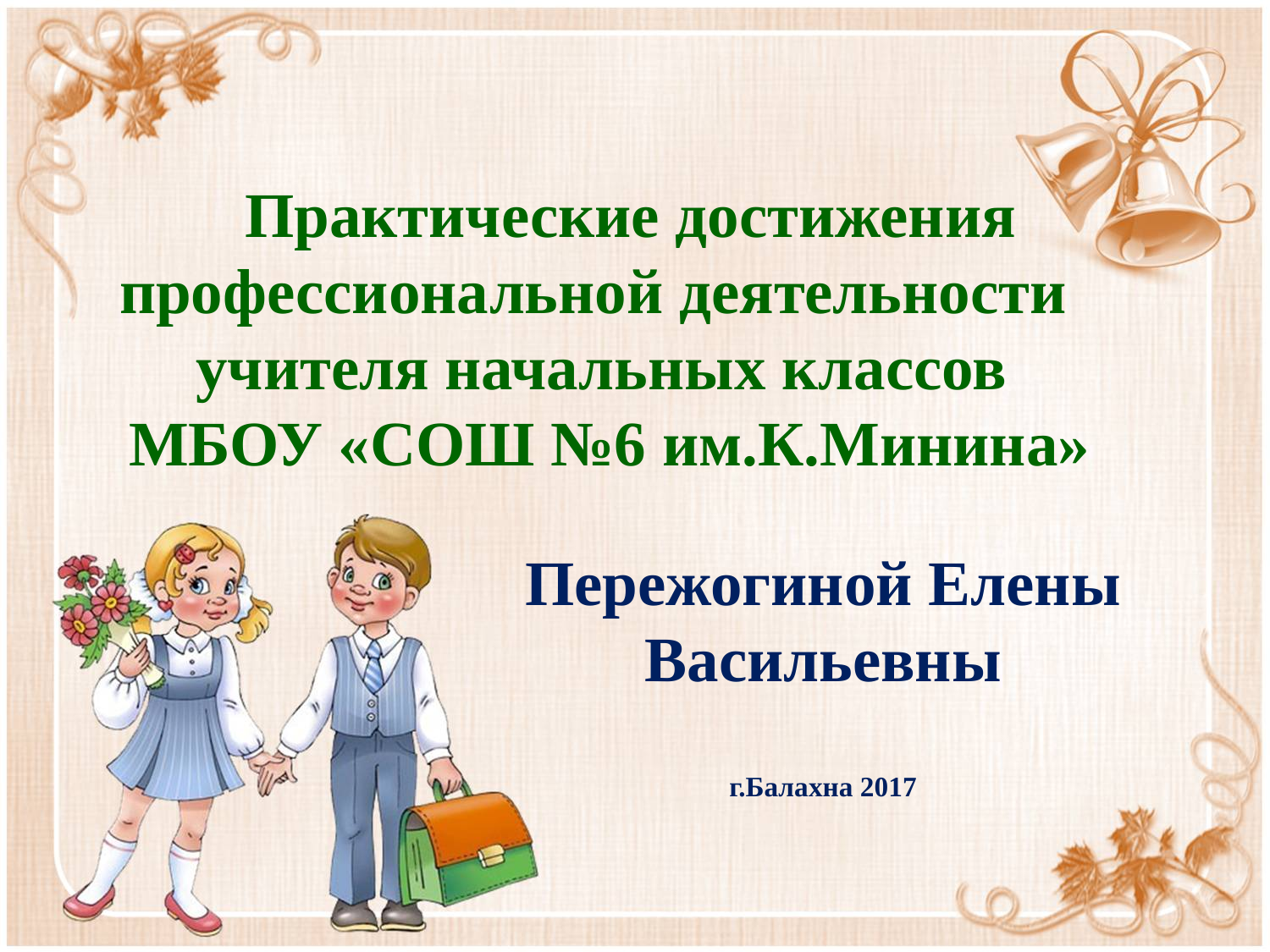

# Практические достижения профессиональной деятельности учителя начальных классов МБОУ «СОШ №6 им.К.Минина»
Пережогиной Елены Васильевны
г.Балахна 2017